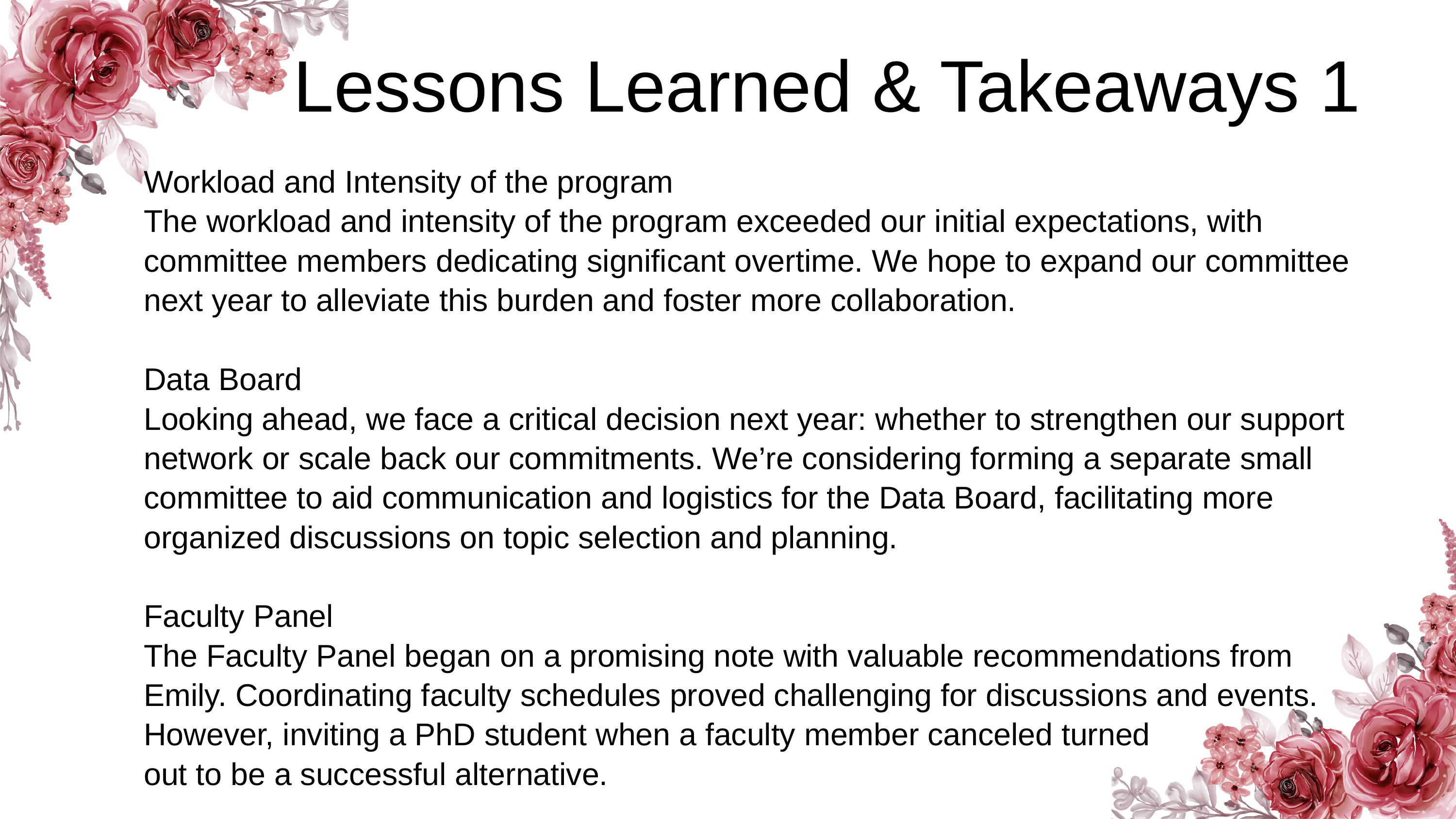

Lessons Learned & Takeaways 1
Workload and Intensity of the program
The workload and intensity of the program exceeded our initial expectations, with committee members dedicating significant overtime. We hope to expand our committee next year to alleviate this burden and foster more collaboration.

Data Board
Looking ahead, we face a critical decision next year: whether to strengthen our support network or scale back our commitments. We’re considering forming a separate small committee to aid communication and logistics for the Data Board, facilitating more organized discussions on topic selection and planning.

Faculty Panel
The Faculty Panel began on a promising note with valuable recommendations from Emily. Coordinating faculty schedules proved challenging for discussions and events. However, inviting a PhD student when a faculty member canceled turned
out to be a successful alternative.